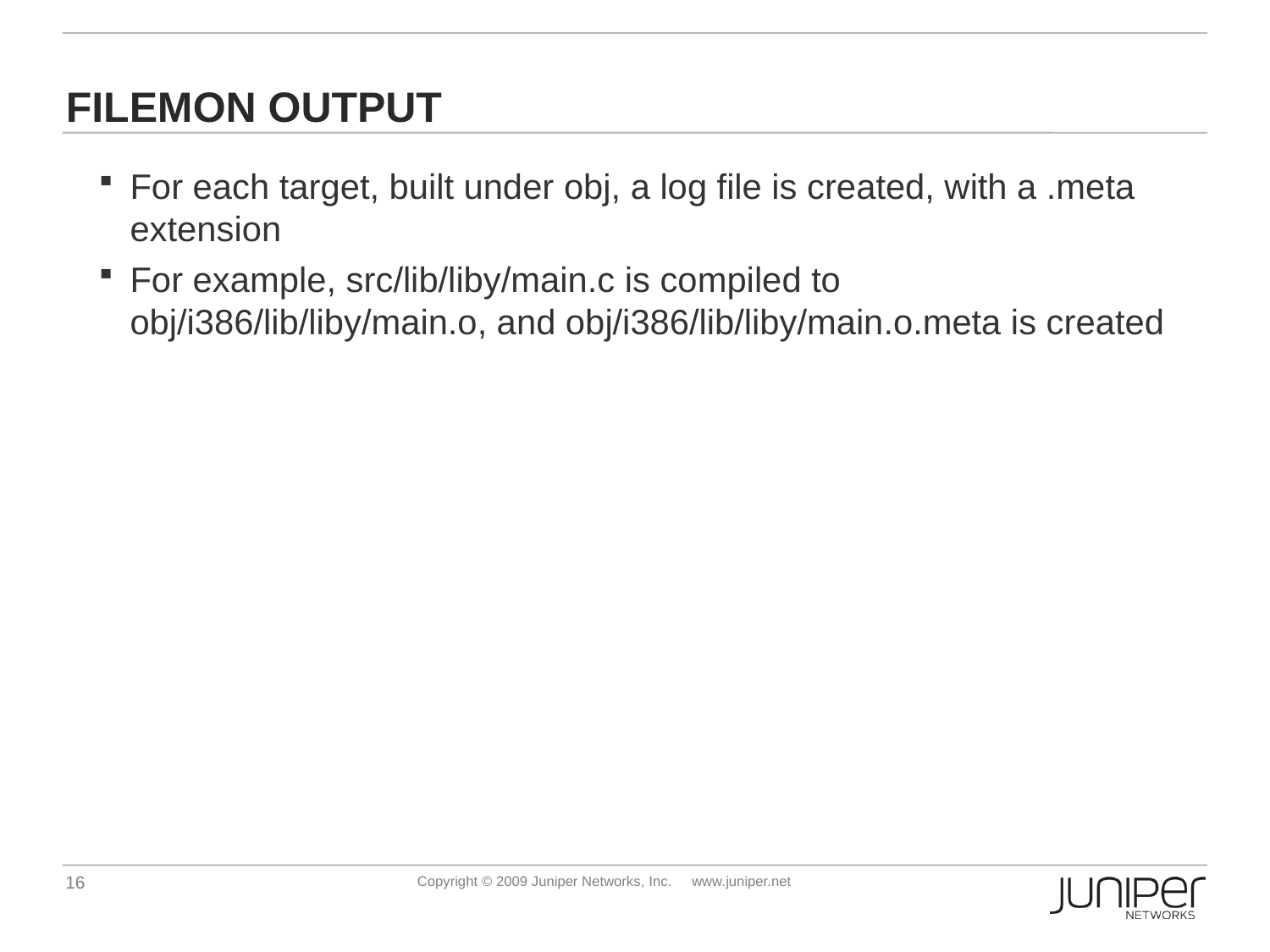

# FILEMON output
For each target, built under obj, a log file is created, with a .meta extension
For example, src/lib/liby/main.c is compiled to obj/i386/lib/liby/main.o, and obj/i386/lib/liby/main.o.meta is created